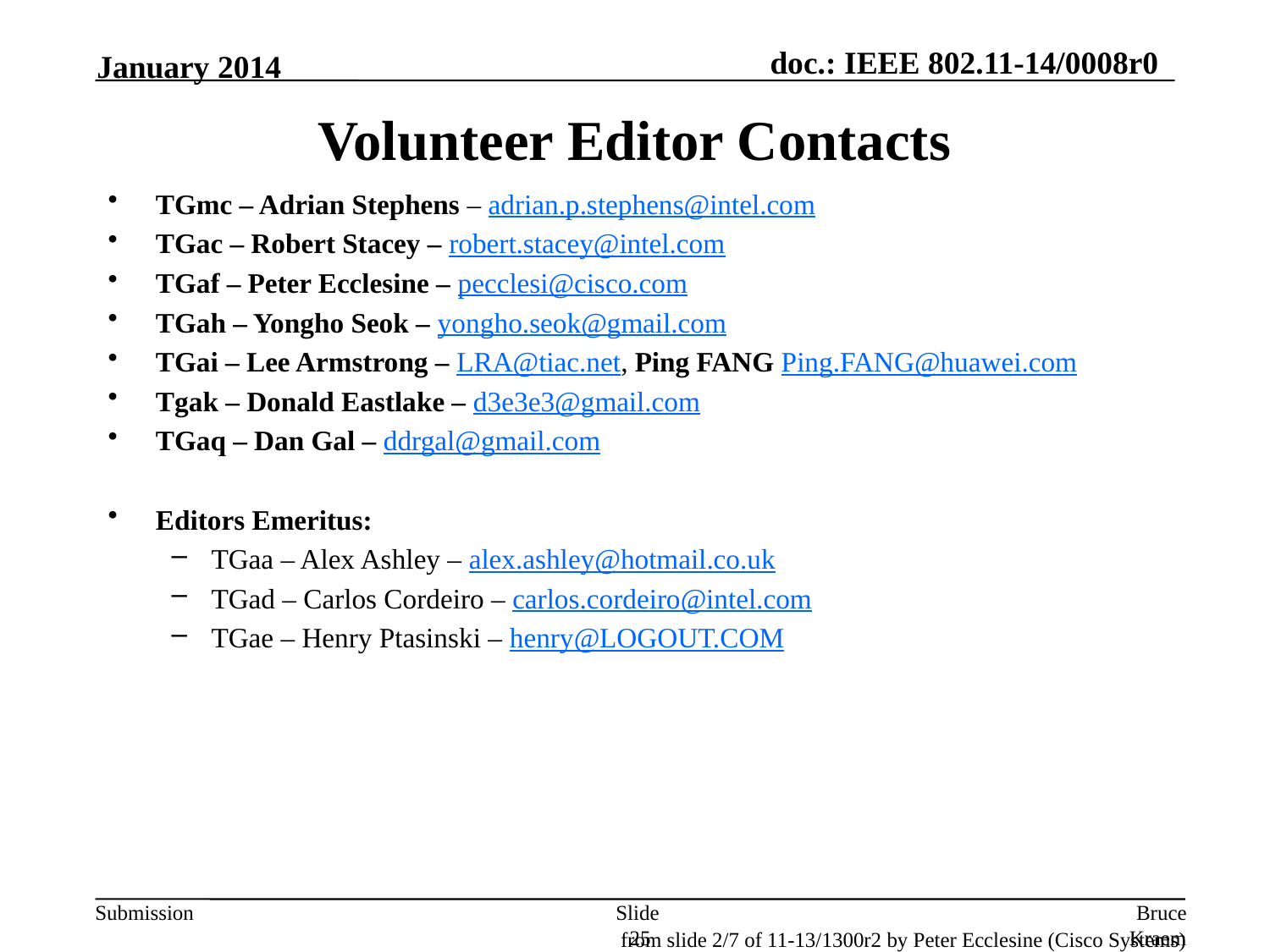

January 2014
# Volunteer Editor Contacts
TGmc – Adrian Stephens – adrian.p.stephens@intel.com
TGac – Robert Stacey – robert.stacey@intel.com
TGaf – Peter Ecclesine – pecclesi@cisco.com
TGah – Yongho Seok – yongho.seok@gmail.com
TGai – Lee Armstrong – LRA@tiac.net, Ping FANG Ping.FANG@huawei.com
Tgak – Donald Eastlake – d3e3e3@gmail.com
TGaq – Dan Gal – ddrgal@gmail.com

Editors Emeritus:
TGaa – Alex Ashley – alex.ashley@hotmail.co.uk
TGad – Carlos Cordeiro – carlos.cordeiro@intel.com
TGae – Henry Ptasinski – henry@LOGOUT.COM

Slide 25
Bruce Kraemer, Marvell
from slide 2/7 of 11-13/1300r2 by Peter Ecclesine (Cisco Systems)